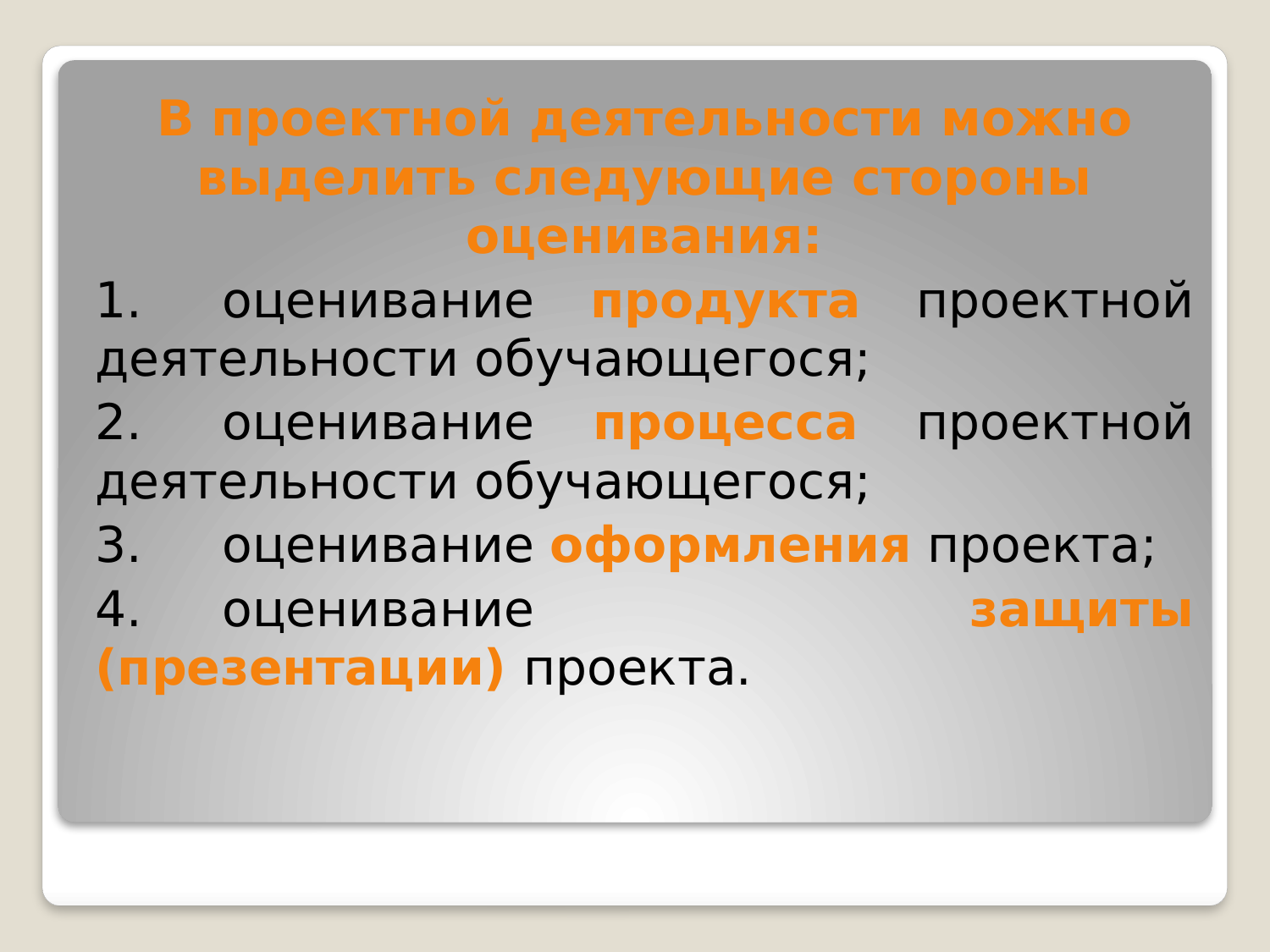

В проектной деятельности можно выделить следующие стороны оценивания:
1.	оценивание продукта проектной деятельности обучающегося;
2.	оценивание процесса проектной деятельности обучающегося;
3.	оценивание оформления проекта;
4.	оценивание защиты (презентации) проекта.